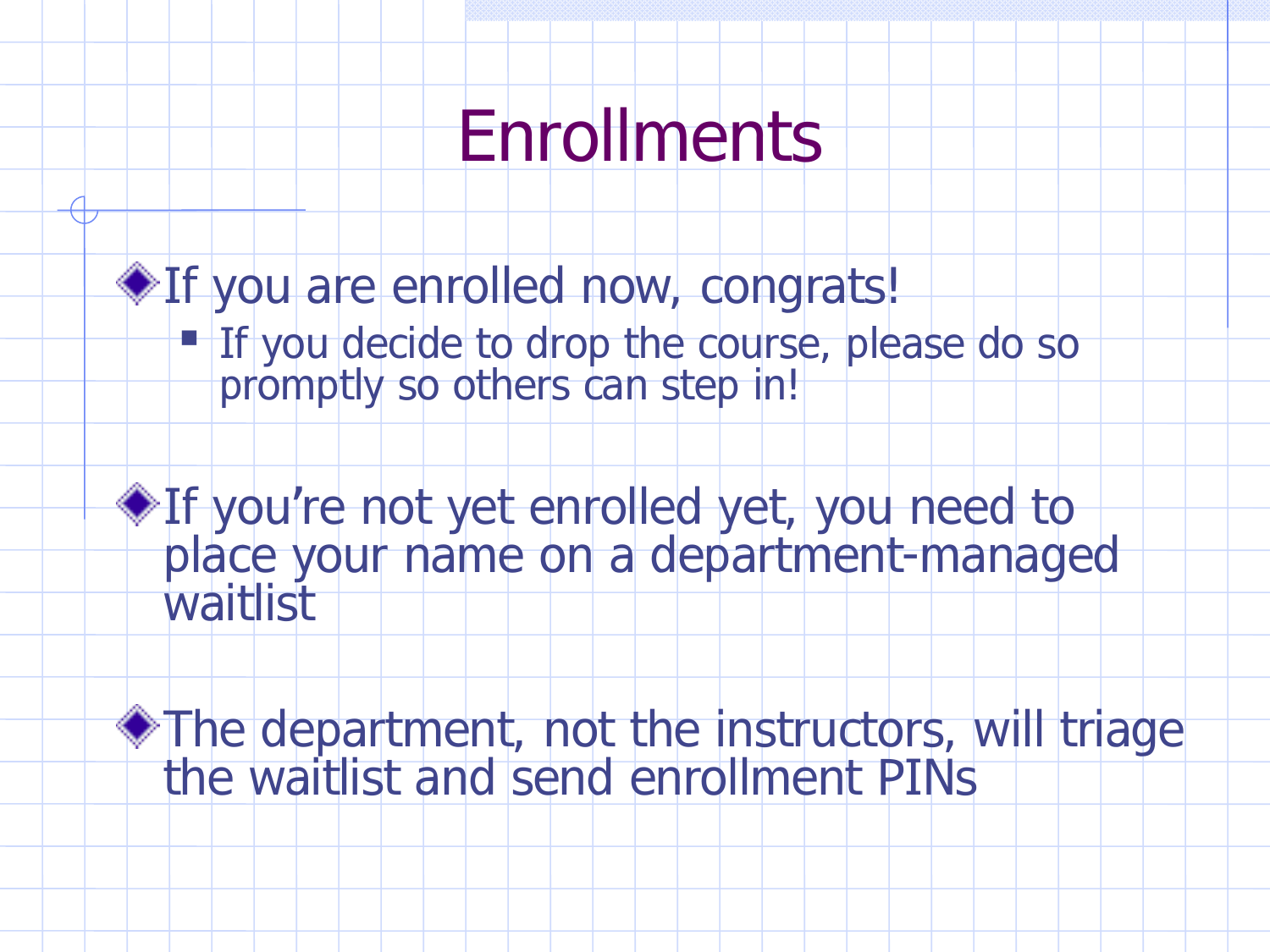

# Enrollments
If you are enrolled now, congrats!
If you decide to drop the course, please do so promptly so others can step in!

If you’re not yet enrolled yet, you need to place your name on a department-managed waitlist

The department, not the instructors, will triage the waitlist and send enrollment PINs